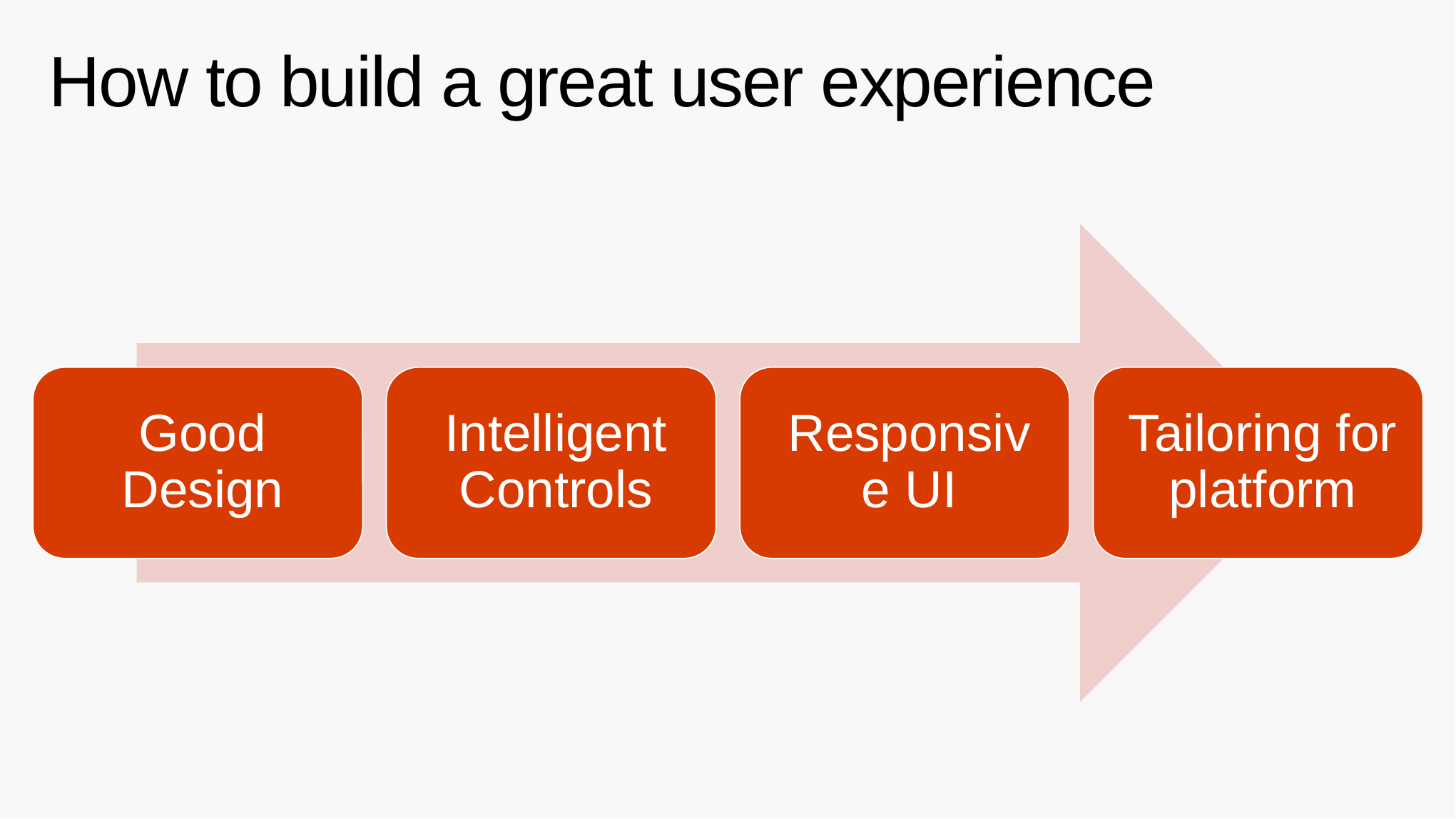

# How to build a great user experience
Good Design
Intelligent Controls
Responsive UI
Tailoring for platform